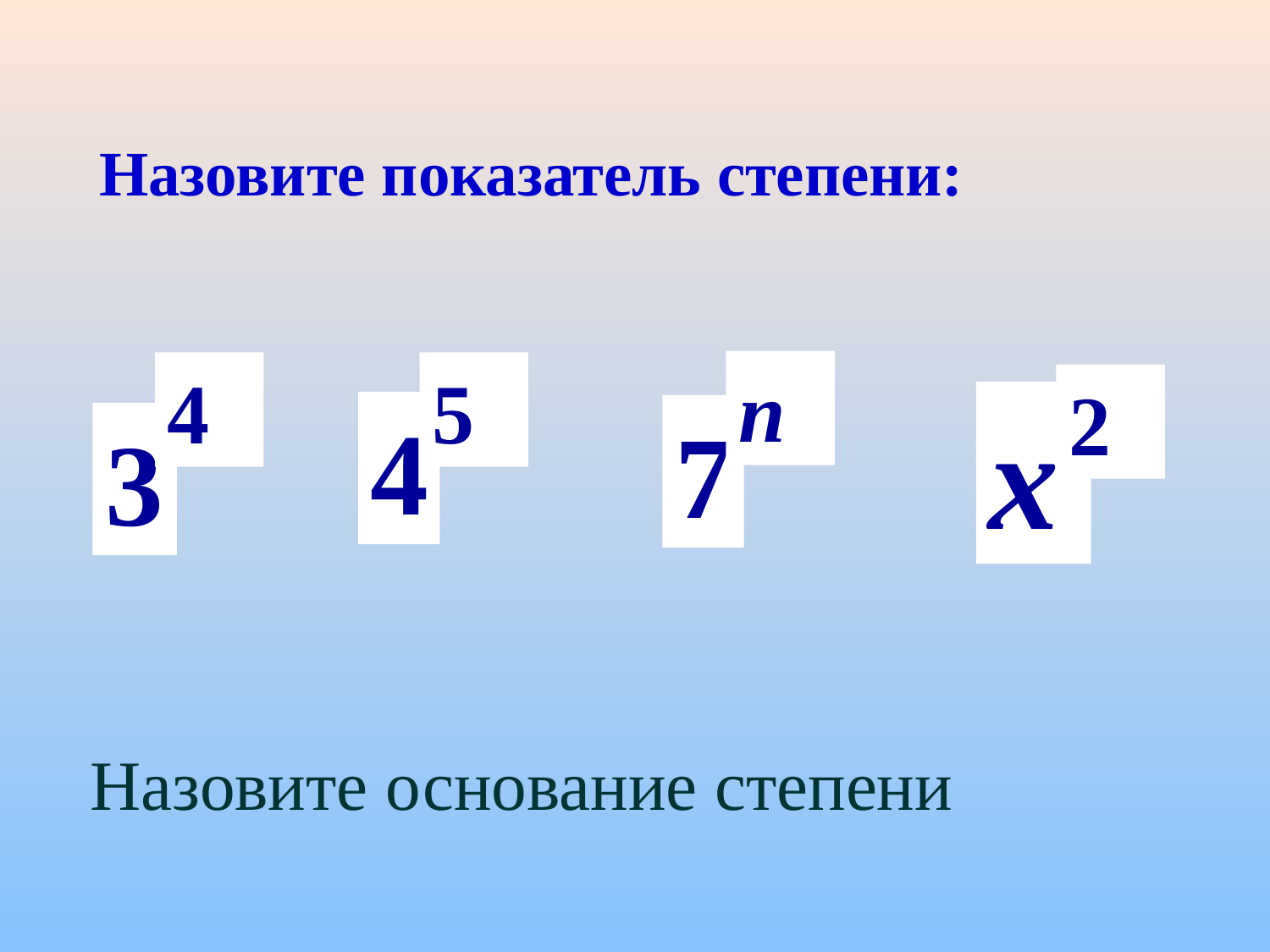

Назовите показатель степени:
n
4
5
2
x
4
7
3
Назовите основание степени